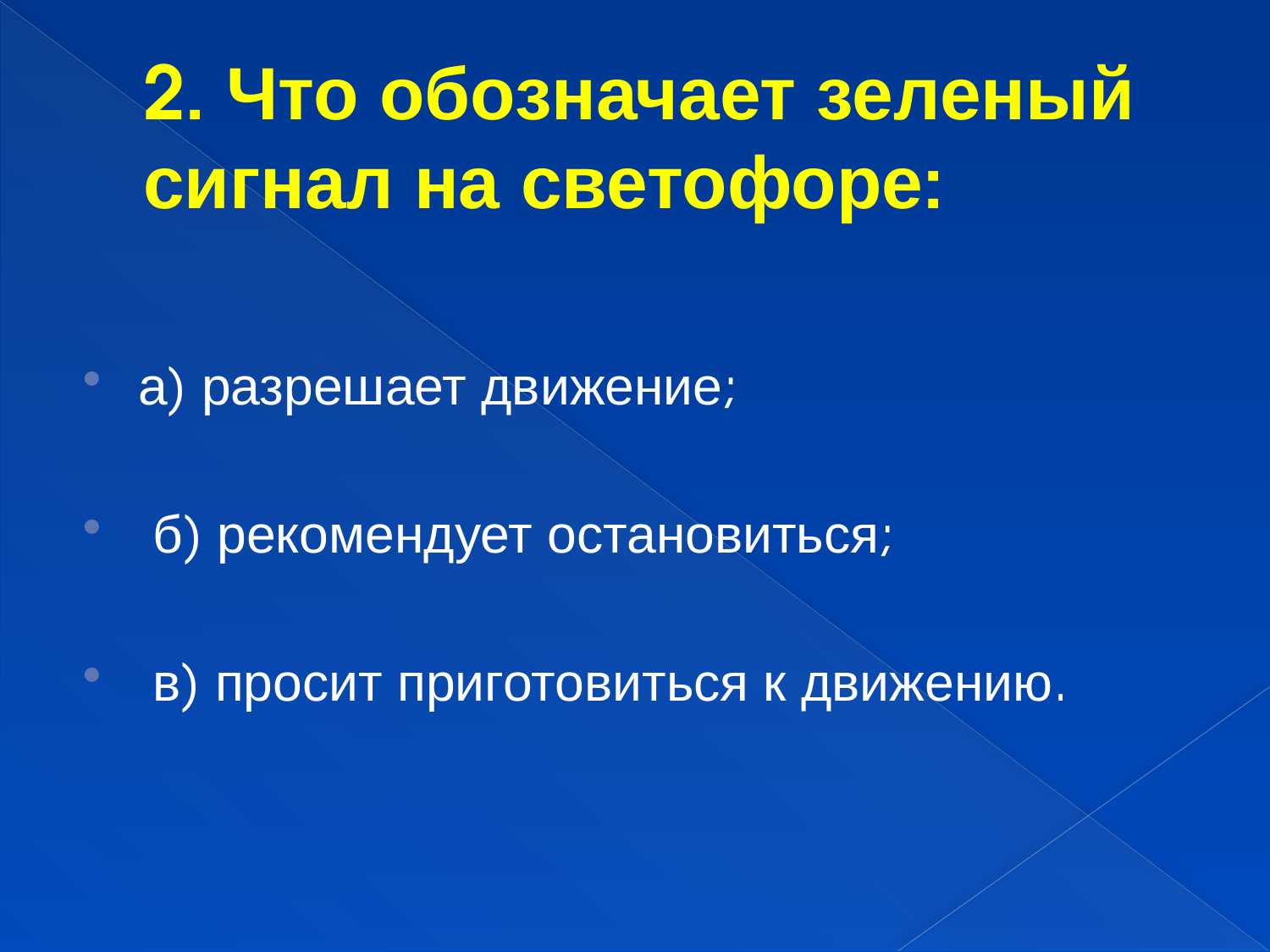

# 2. Что обозначает зеленый сигнал на светофоре:
а) разрешает движение;

 б) рекомендует остановиться;

 в) просит приготовиться к движению.